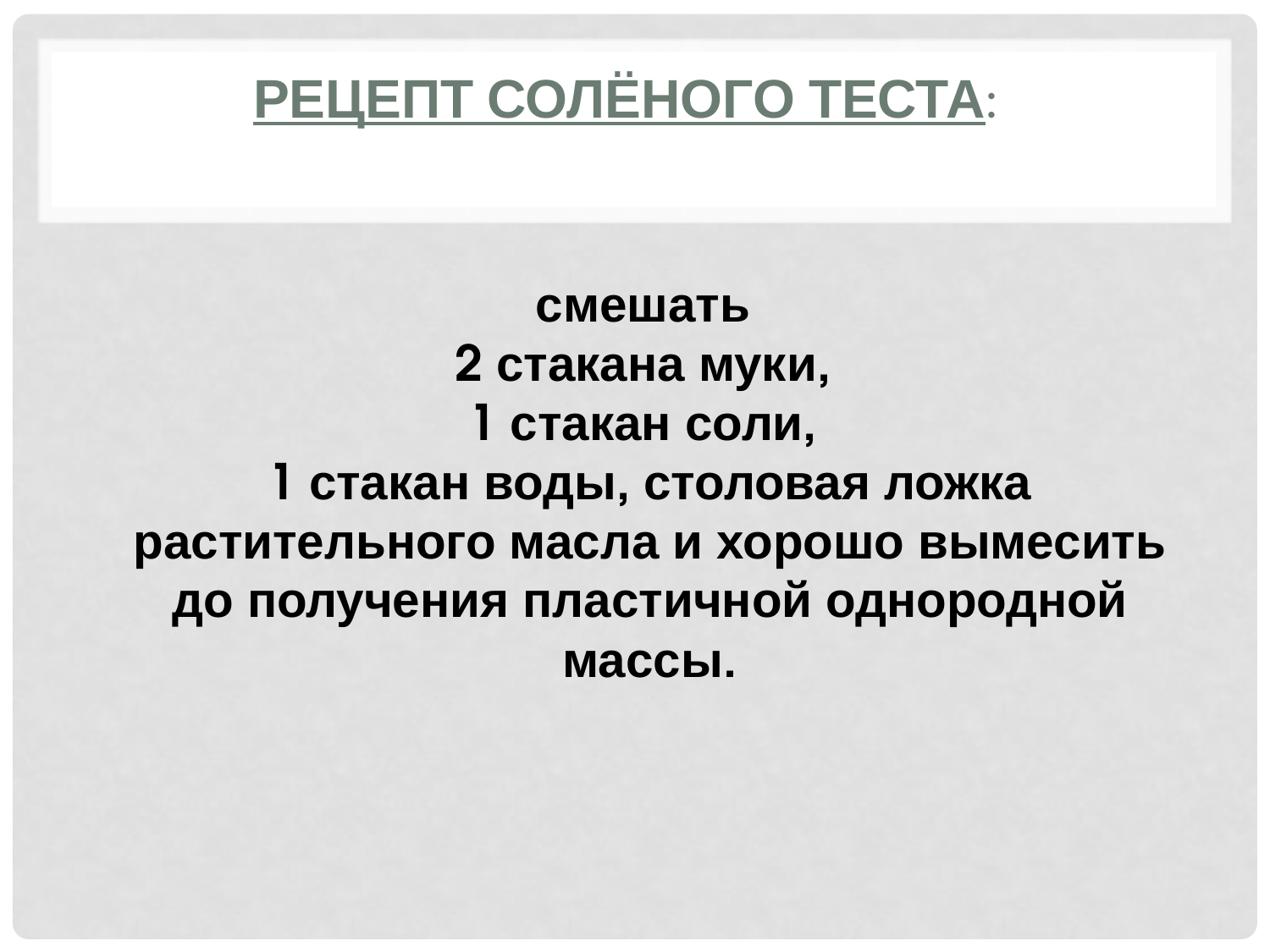

# Рецепт солёного теста:

смешать
2 стакана муки,
1 стакан соли,
1 стакан воды, столовая ложка растительного масла и хорошо вымесить до получения пластичной однородной массы.